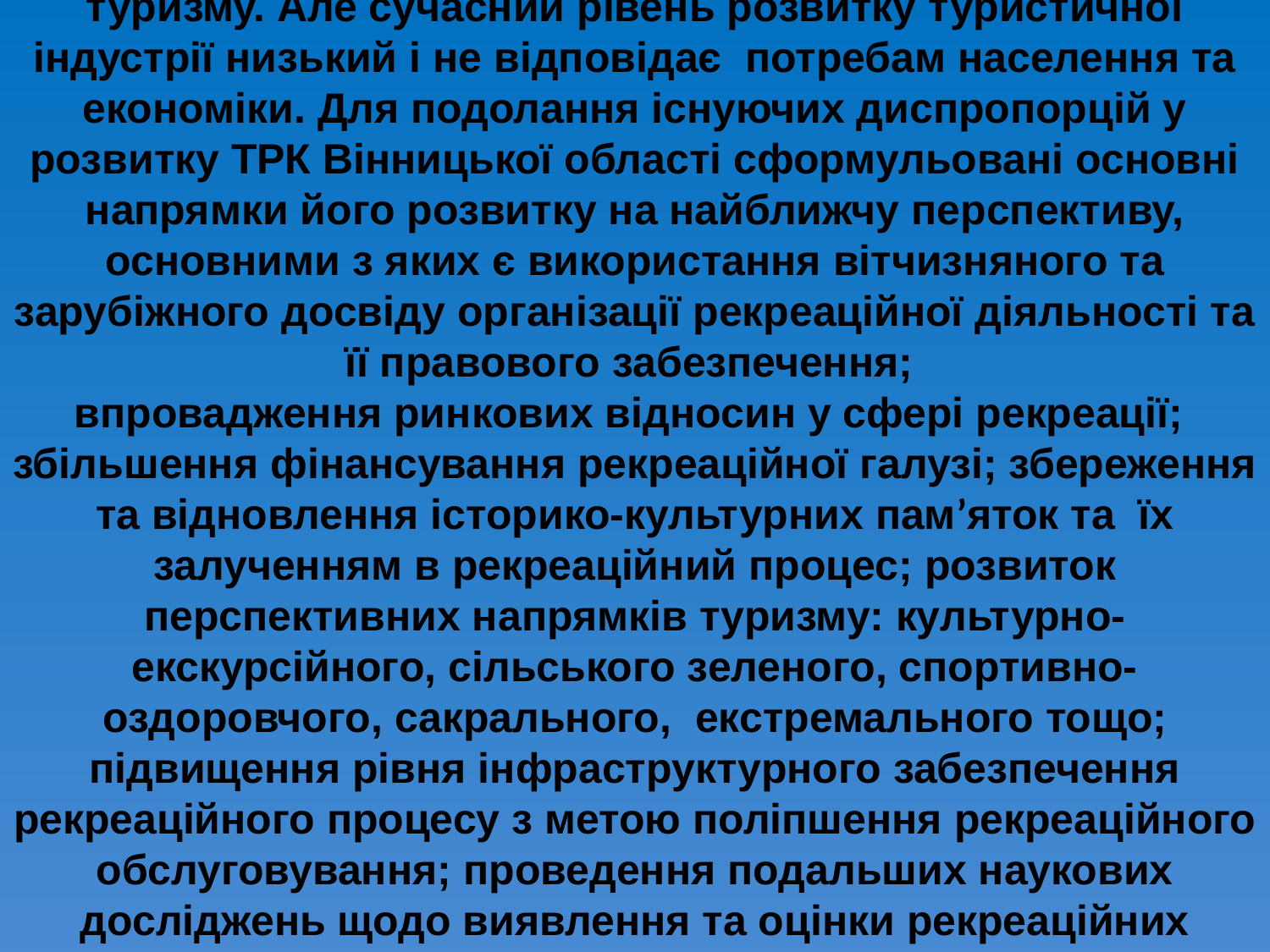

У процесі досліджень встановлено, що у Вінницькій області є  значні потенційні можливості для розвитку туризму. Але сучасний рівень розвитку туристичної індустрії низький і не відповідає  потребам населення та економіки. Для подолання існуючих диспропорцій у розвитку ТРК Вінницької області сформульовані основні напрямки його розвитку на найближчу перспективу, основними з яких є використання вітчизняного та зарубіжного досвіду організації рекреаційної діяльності та її правового забезпечення;
впровадження ринкових відносин у сфері рекреації;  збільшення фінансування рекреаційної галузі; збереження та відновлення історико-культурних пам’яток та  їх залученням в рекреаційний процес; розвиток перспективних напрямків туризму: культурно-екскурсійного, сільського зеленого, спортивно-оздоровчого, сакрального,  екстремального тощо; підвищення рівня інфраструктурного забезпечення рекреаційного процесу з метою поліпшення рекреаційного обслуговування; проведення подальших наукових досліджень щодо виявлення та оцінки рекреаційних ресурсів області.